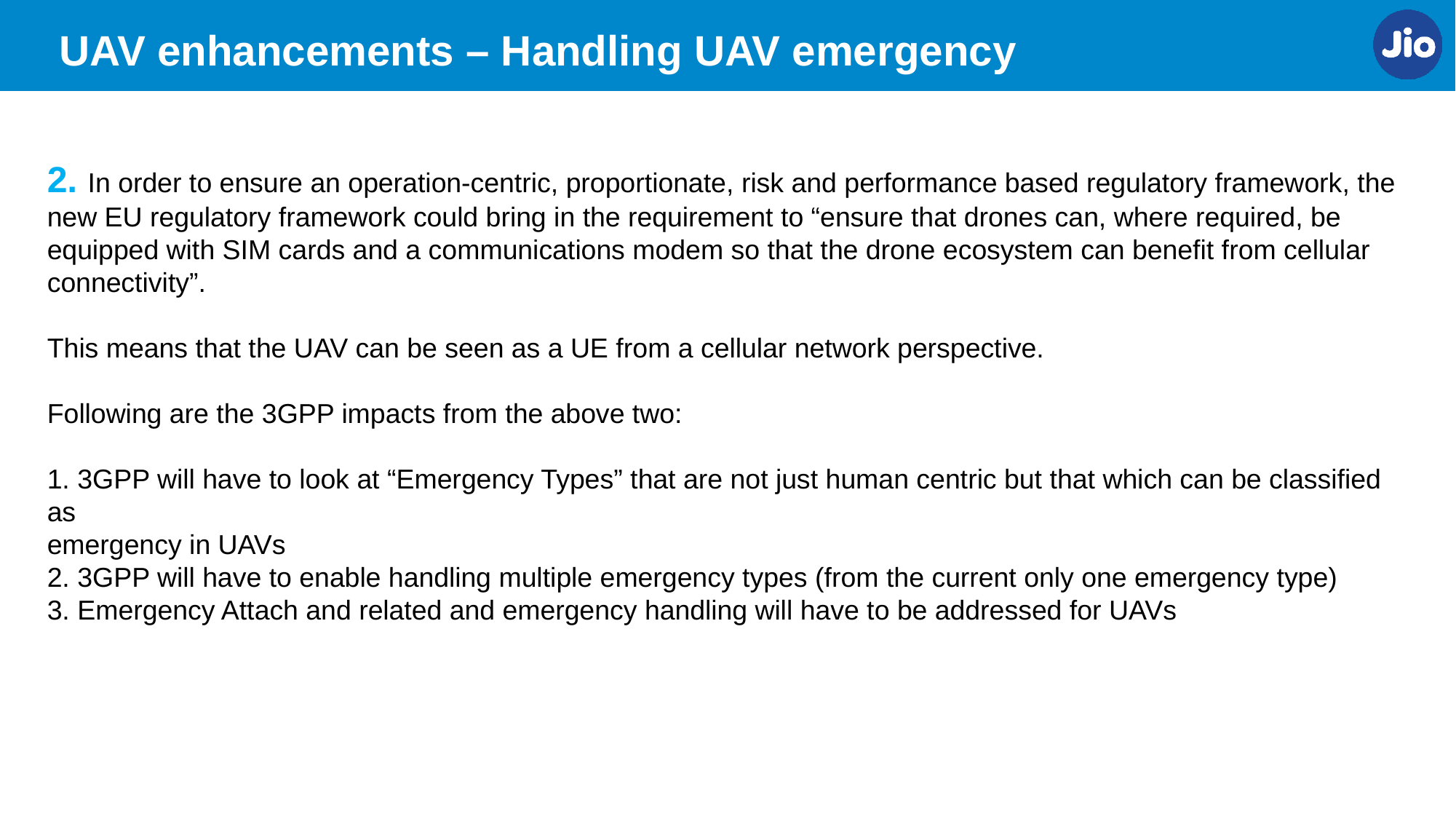

UAV enhancements – Handling UAV emergency
2. In order to ensure an operation-centric, proportionate, risk and performance based regulatory framework, the new EU regulatory framework could bring in the requirement to “ensure that drones can, where required, be equipped with SIM cards and a communications modem so that the drone ecosystem can benefit from cellular connectivity”.

This means that the UAV can be seen as a UE from a cellular network perspective.

Following are the 3GPP impacts from the above two:

1. 3GPP will have to look at “Emergency Types” that are not just human centric but that which can be classified as
emergency in UAVs
2. 3GPP will have to enable handling multiple emergency types (from the current only one emergency type)
3. Emergency Attach and related and emergency handling will have to be addressed for UAVs